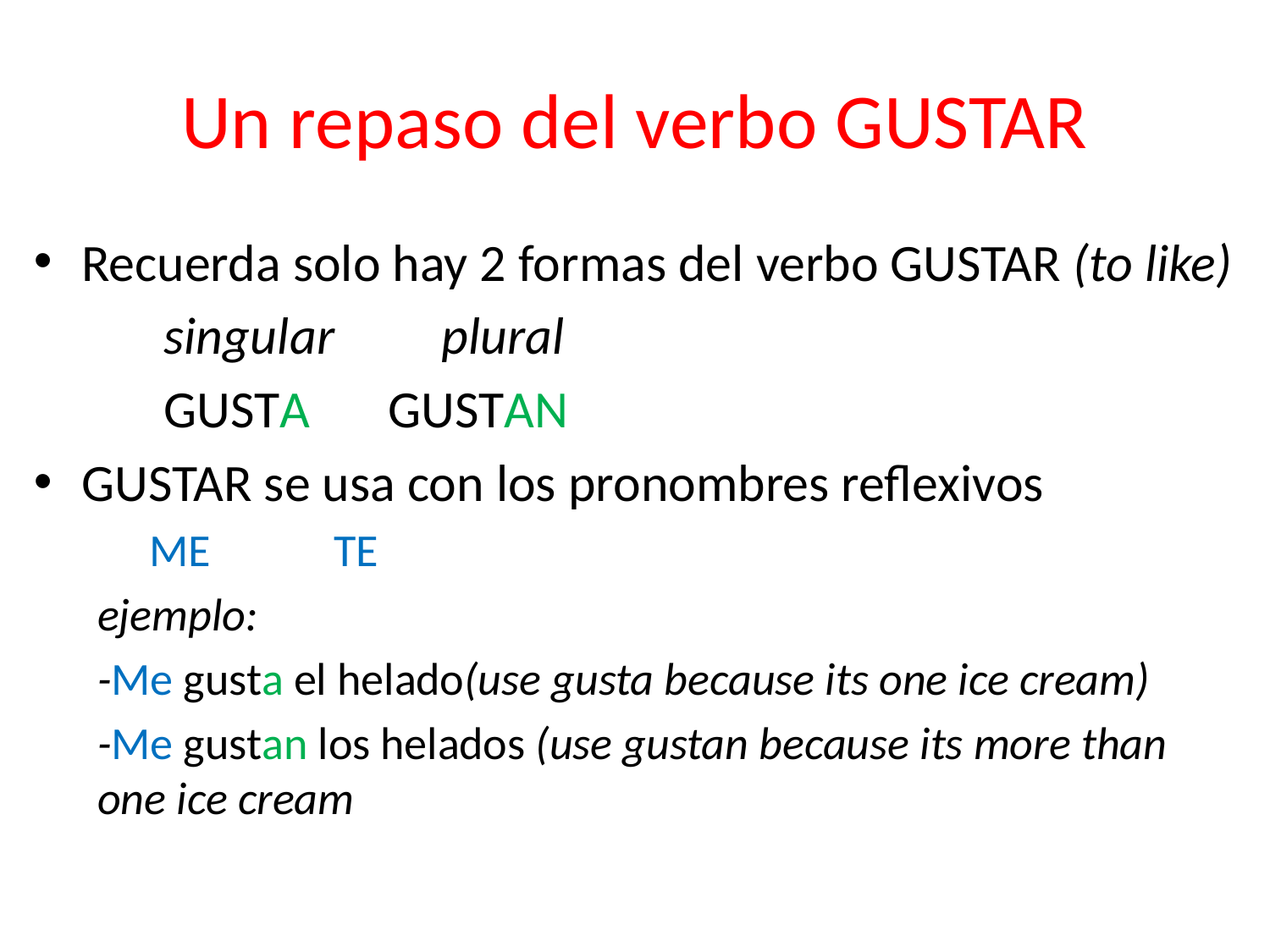

# Un repaso del verbo GUSTAR
Recuerda solo hay 2 formas del verbo GUSTAR (to like)
		 singular         plural
        		 GUSTA	GUSTAN
GUSTAR se usa con los pronombres reflexivos
		     ME 		TE
ejemplo:
-Me gusta el helado(use gusta because its one ice cream)
-Me gustan los helados (use gustan because its more than one ice cream